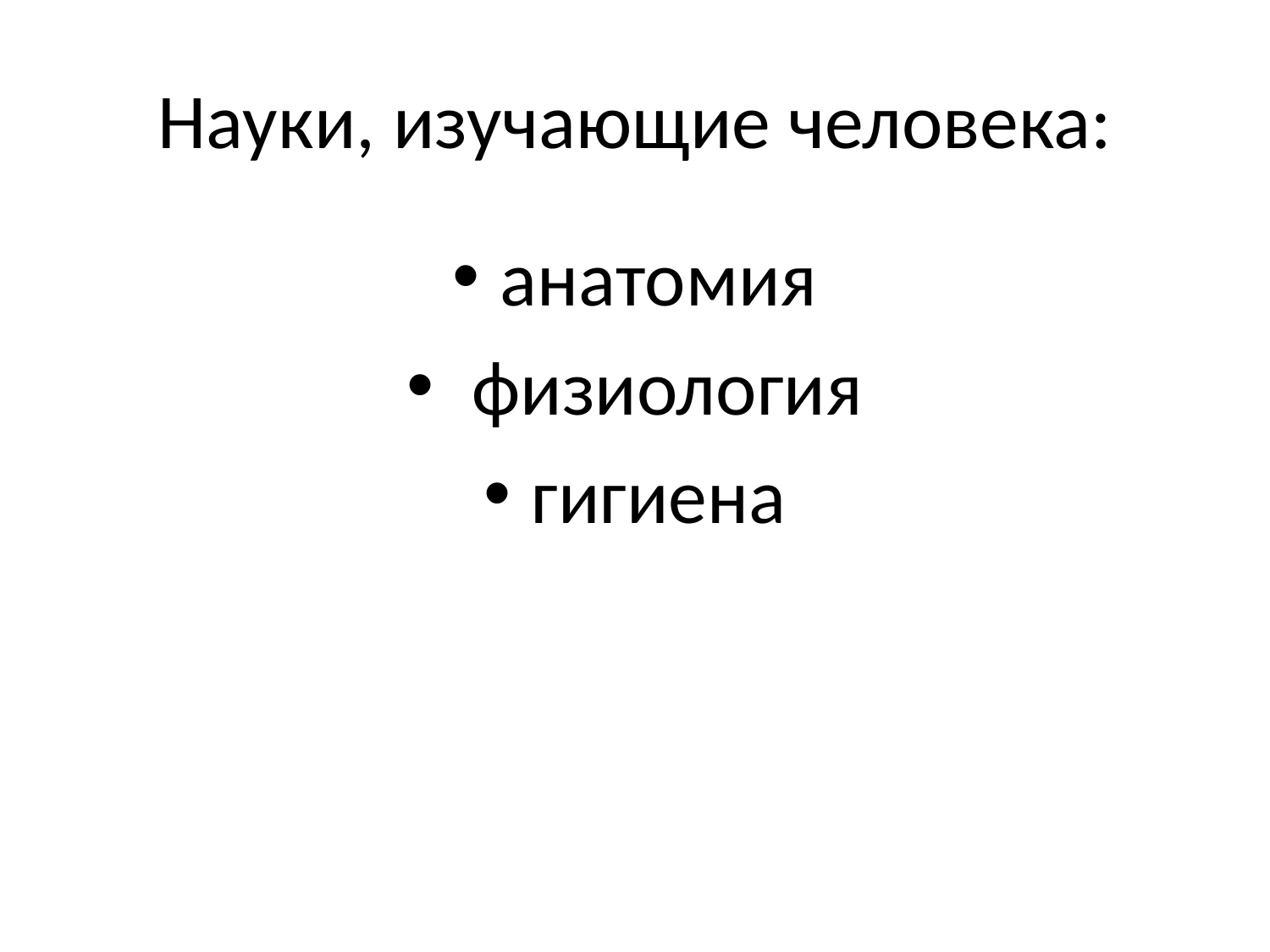

# Науки, изучающие человека:
анатомия
 физиология
гигиена